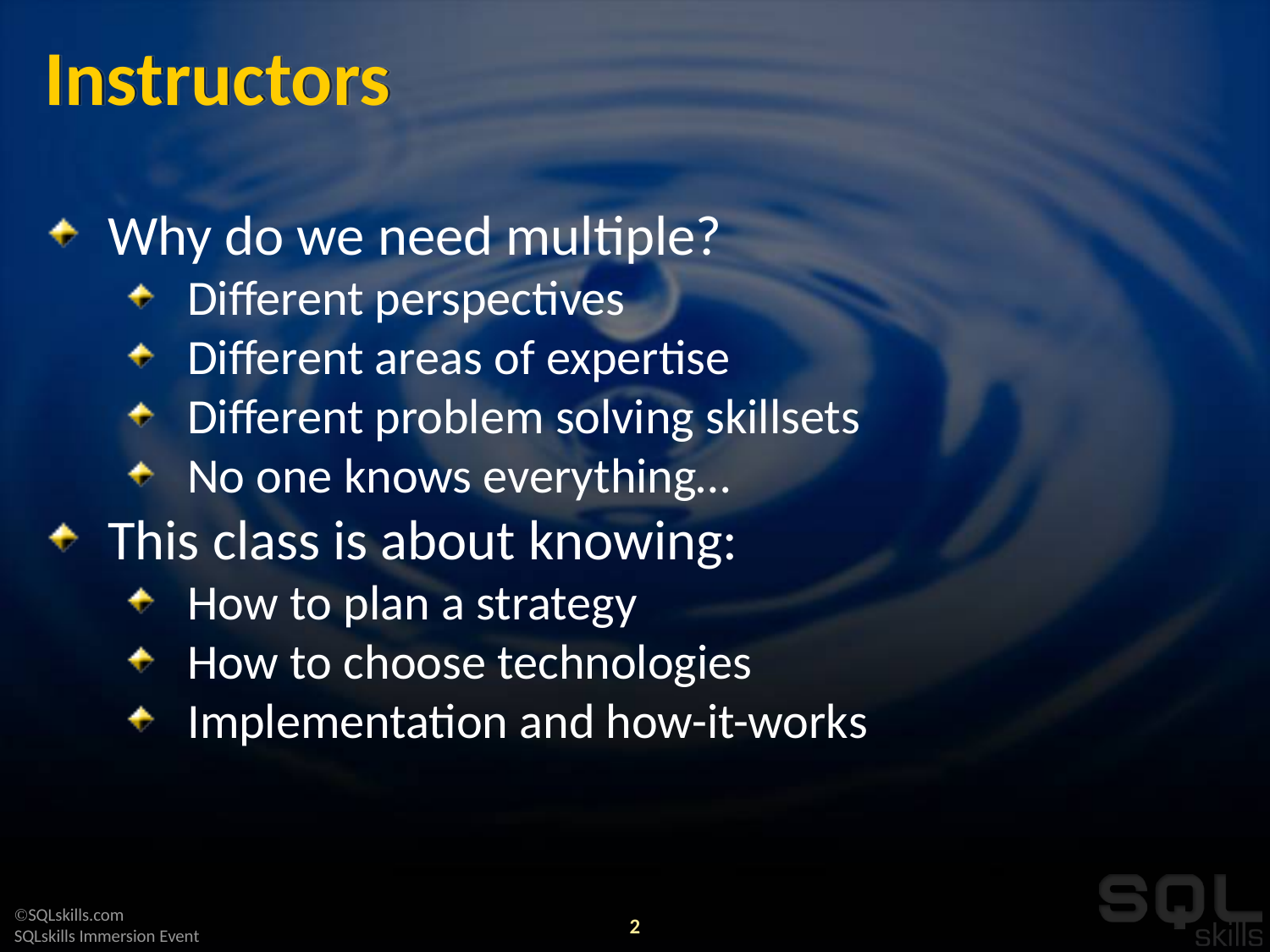

# Instructors
Why do we need multiple?
Different perspectives
Different areas of expertise
Different problem solving skillsets
No one knows everything…
This class is about knowing:
How to plan a strategy
How to choose technologies
Implementation and how-it-works

2